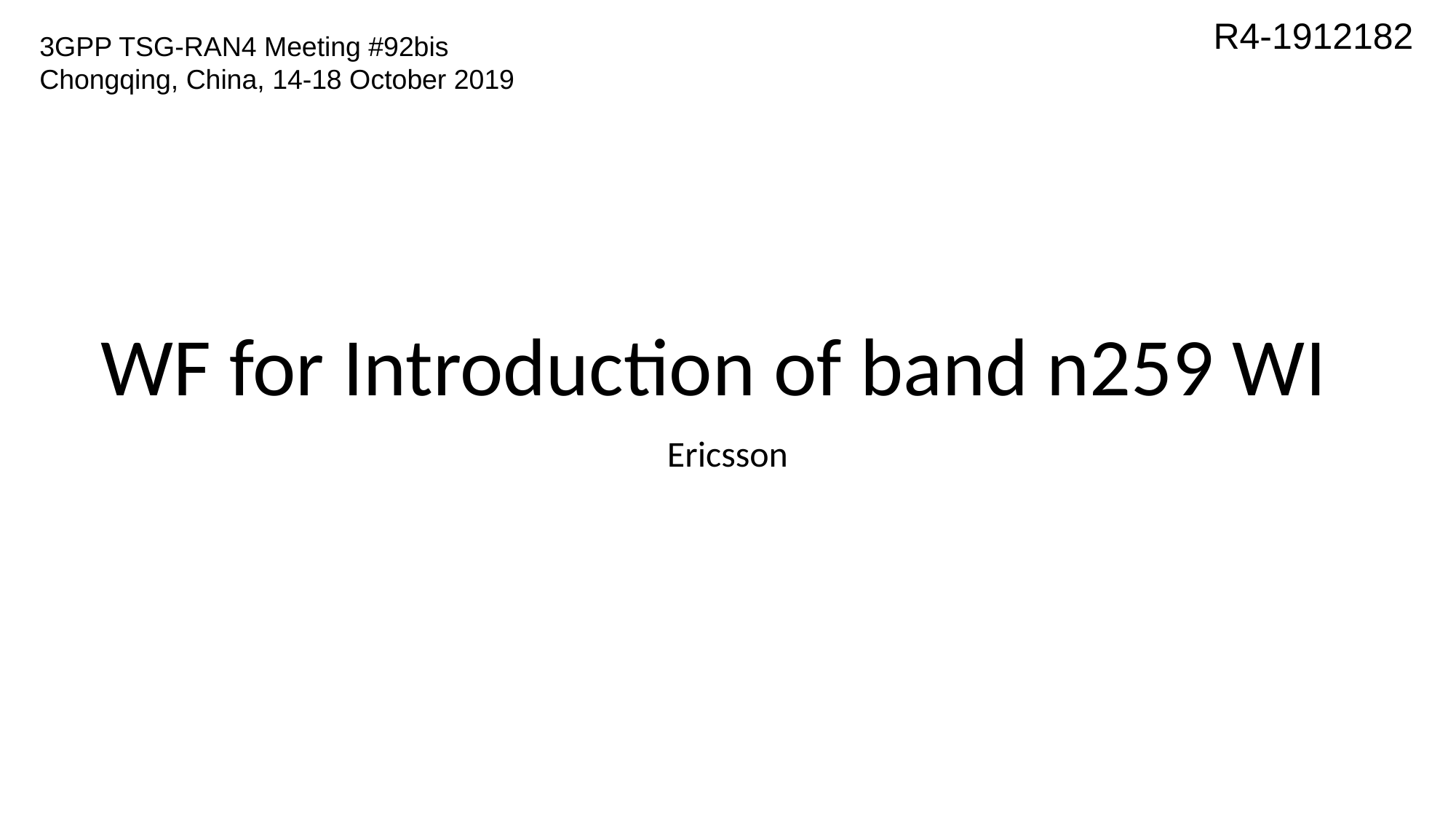

R4-1912182
3GPP TSG-RAN4 Meeting #92bis
Chongqing, China, 14-18 October 2019
# WF for Introduction of band n259 WI
Ericsson